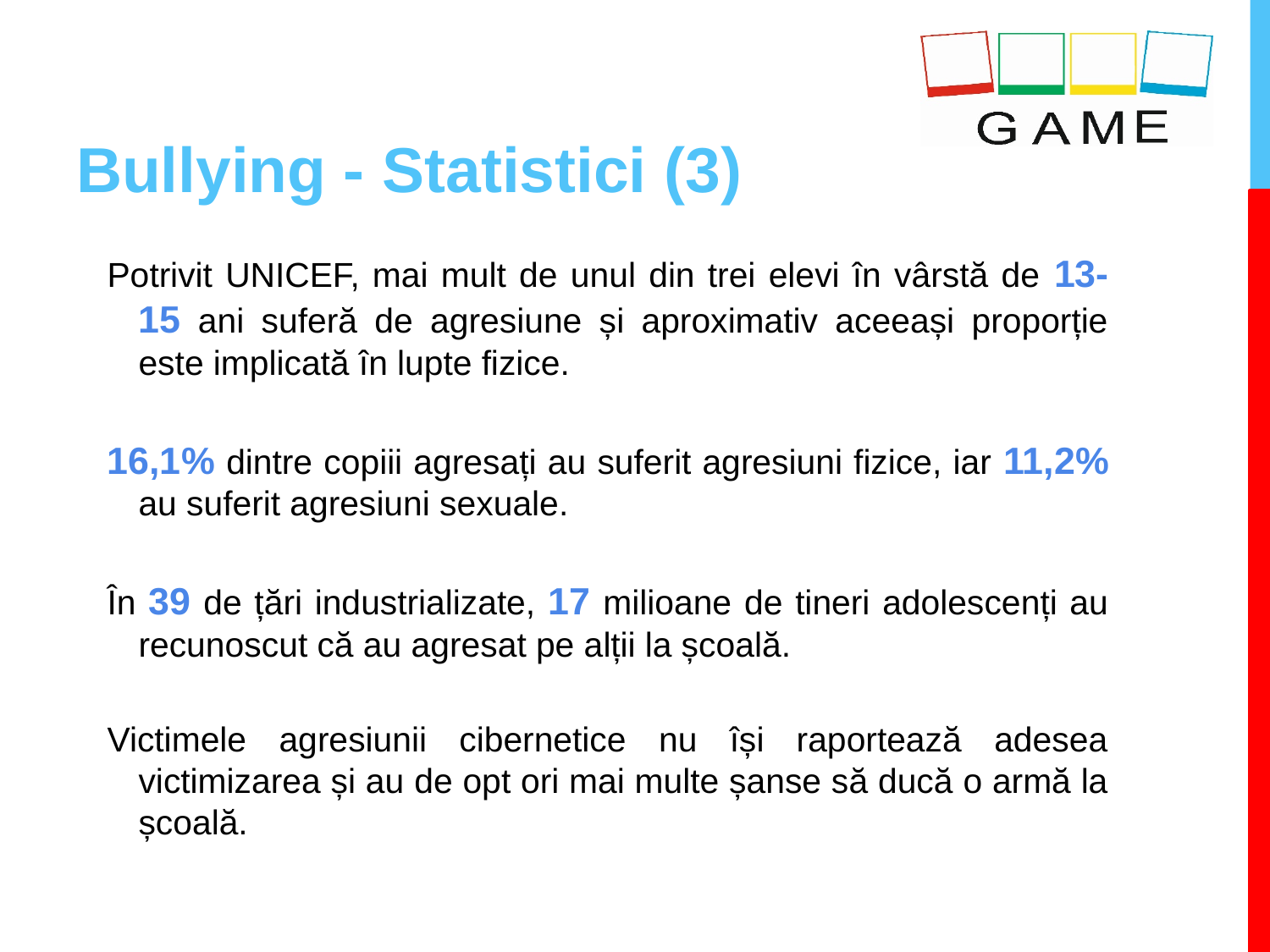

# Bullying - Statistici (3)
Potrivit UNICEF, mai mult de unul din trei elevi în vârstă de 13-15 ani suferă de agresiune și aproximativ aceeași proporție este implicată în lupte fizice.

16,1% dintre copiii agresați au suferit agresiuni fizice, iar 11,2% au suferit agresiuni sexuale.

În 39 de țări industrializate, 17 milioane de tineri adolescenți au recunoscut că au agresat pe alții la școală.

Victimele agresiunii cibernetice nu își raportează adesea victimizarea și au de opt ori mai multe șanse să ducă o armă la școală.